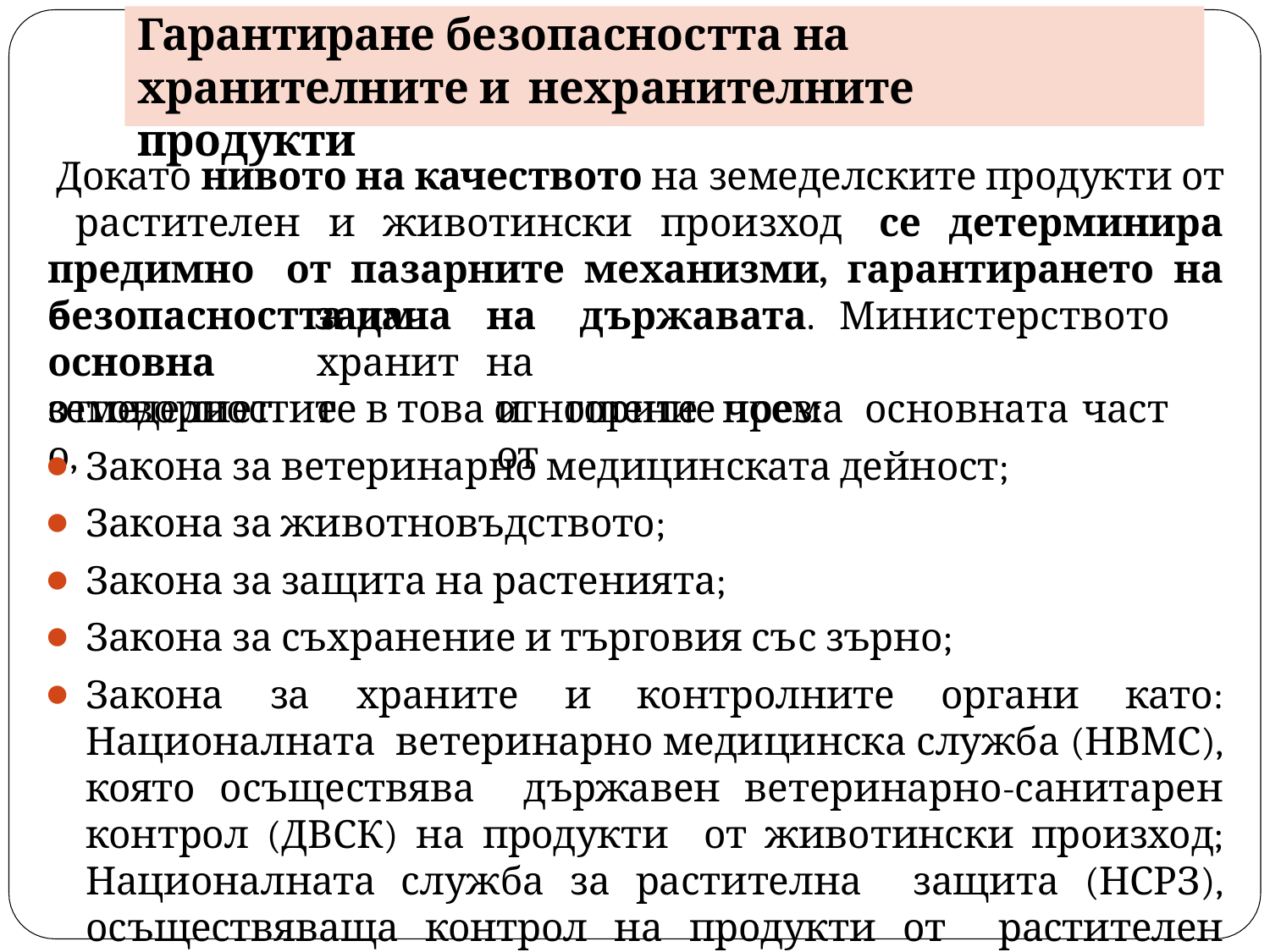

# Гарантиране безопасността на хранителните и  нехранителните продукти

Докато нивото на качеството на земеделските продукти от  растителен и животински произход се детерминира предимно  от пазарните механизми, гарантирането на безопасността им
е	основна
земеделието,
задача
храните
на	държавата.	Министерството	на
и	горите	поема	основната	част	от
отговорностите в това отношение чрез:
Закона за ветеринарно медицинската дейност;
Закона за животновъдството;
Закона за защита на растенията;
Закона за съхранение и търговия със зърно;
Закона за храните и контролните органи като: Националната  ветеринарно медицинска служба (НВМС), която осъществява  държавен ветеринарно-санитарен контрол (ДВСК) на продукти  от животински произход; Националната служба за растителна  защита (НСРЗ), осъществяваща контрол на продукти от  растителен произход и др.